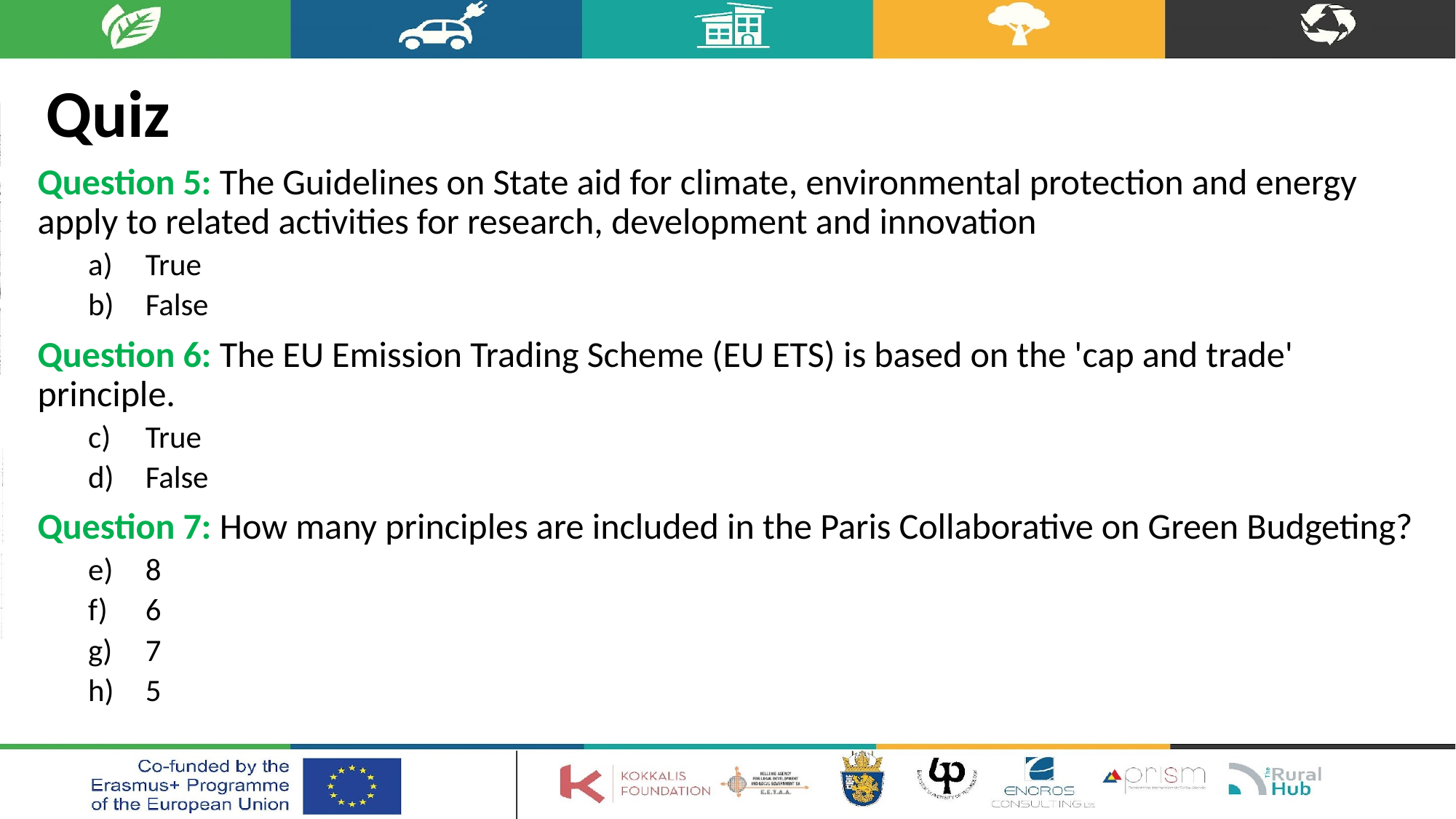

# Quiz
Question 5: The Guidelines on State aid for climate, environmental protection and energy apply to related activities for research, development and innovation
True
False
Question 6: The EU Emission Trading Scheme (EU ETS) is based on the 'cap and trade' principle.
True
False
Question 7: How many principles are included in the Paris Collaborative on Green Budgeting?
8
6
7
5